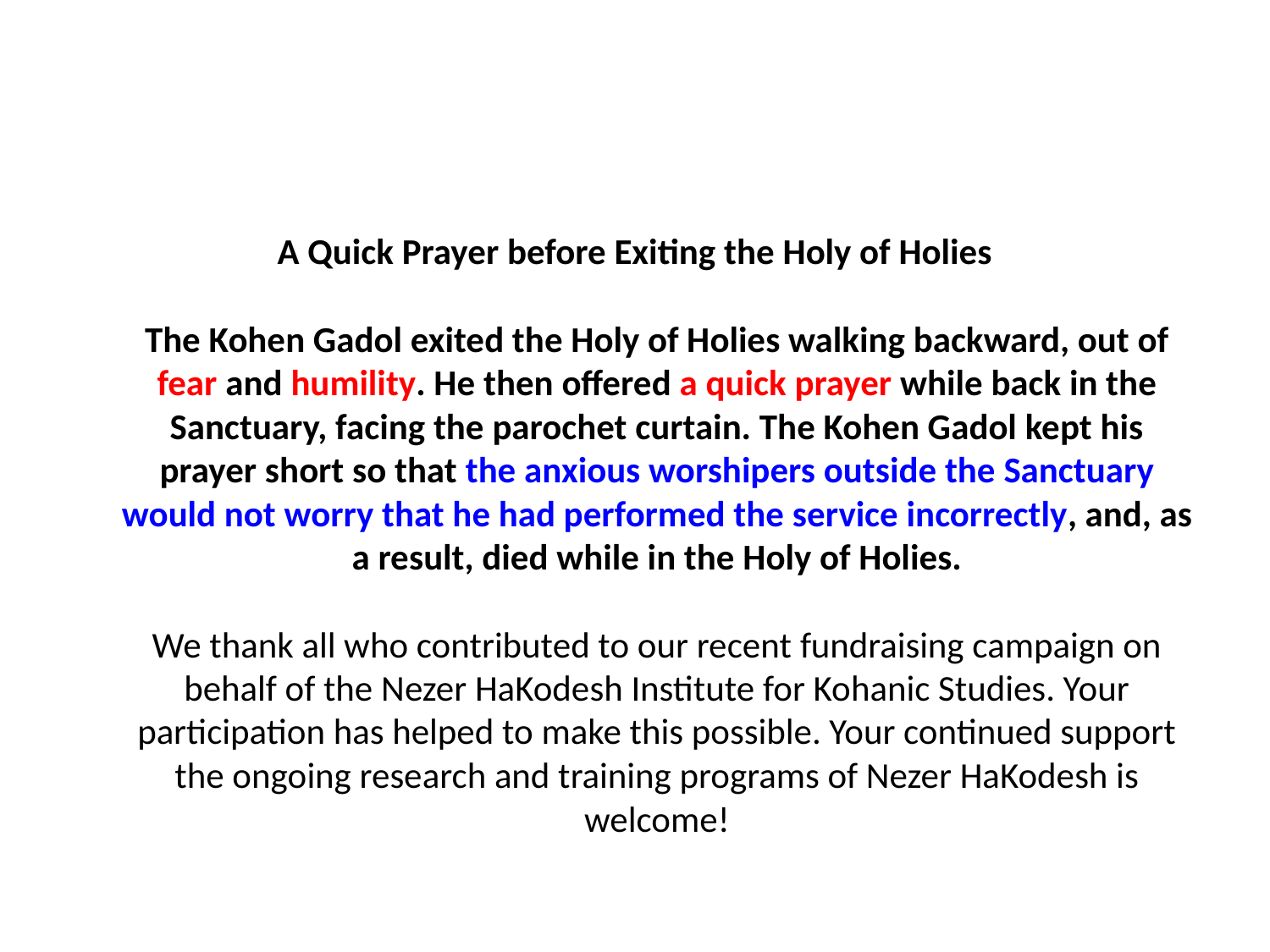

A Quick Prayer before Exiting the Holy of Holies
The Kohen Gadol exited the Holy of Holies walking backward, out of fear and humility. He then offered a quick prayer while back in the Sanctuary, facing the parochet curtain. The Kohen Gadol kept his prayer short so that the anxious worshipers outside the Sanctuary would not worry that he had performed the service incorrectly, and, as a result, died while in the Holy of Holies.
We thank all who contributed to our recent fundraising campaign on behalf of the Nezer HaKodesh Institute for Kohanic Studies. Your participation has helped to make this possible. Your continued support the ongoing research and training programs of Nezer HaKodesh is welcome!